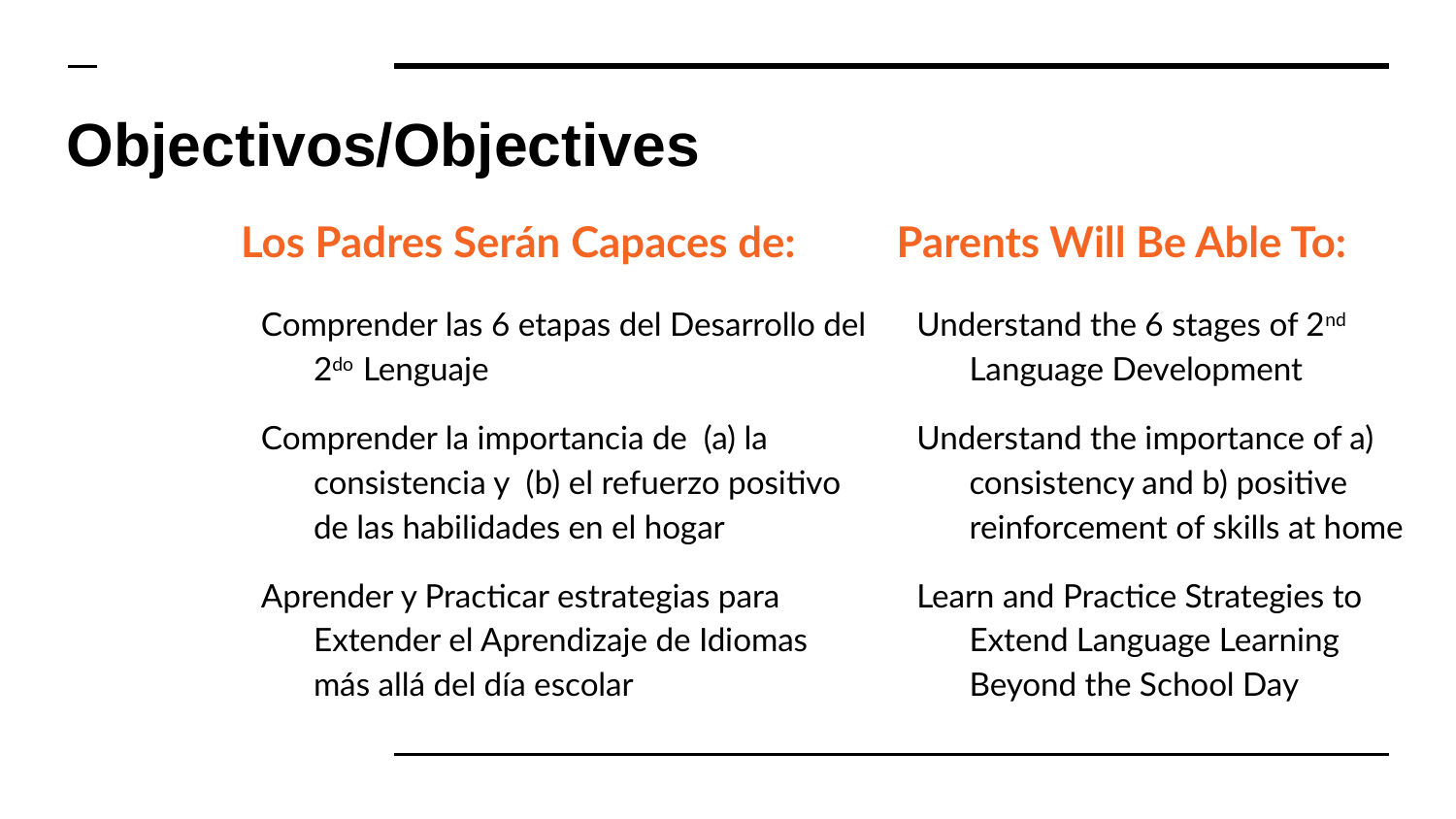

# Objectivos/Objectives
Los Padres Serán Capaces de:
Comprender las 6 etapas del Desarrollo del 2do  Lenguaje
Comprender la importancia de  (a) la consistencia y  (b) el refuerzo positivo de las habilidades en el hogar
Aprender y Practicar estrategias para Extender el Aprendizaje de Idiomas más allá del día escolar
Parents Will Be Able To:
Understand the 6 stages of 2nd Language Development
Understand the importance of a) consistency and b) positive reinforcement of skills at home
Learn and Practice Strategies to Extend Language Learning Beyond the School Day